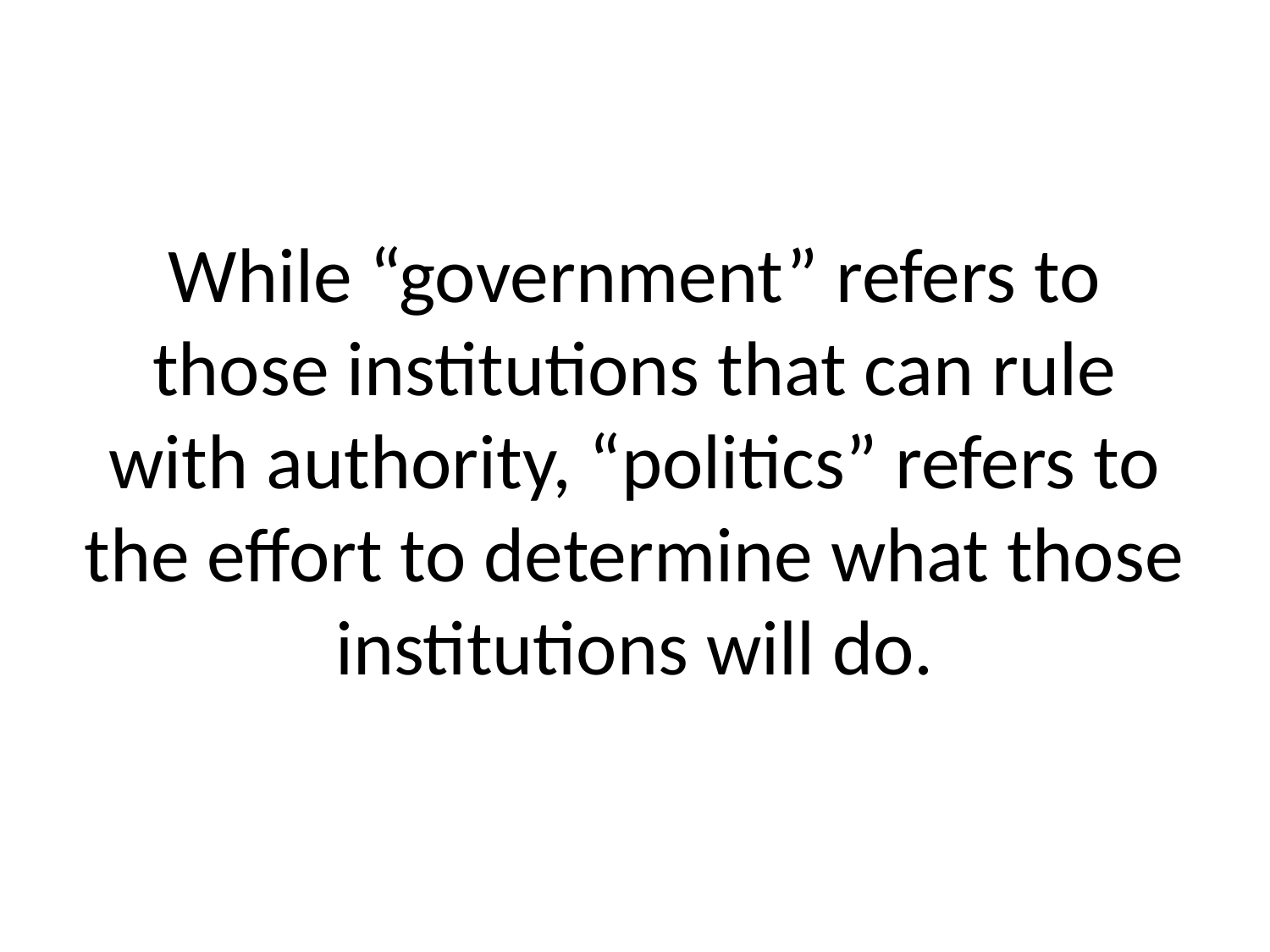

# While “government” refers to those institutions that can rule with authority, “politics” refers to the effort to determine what those institutions will do.